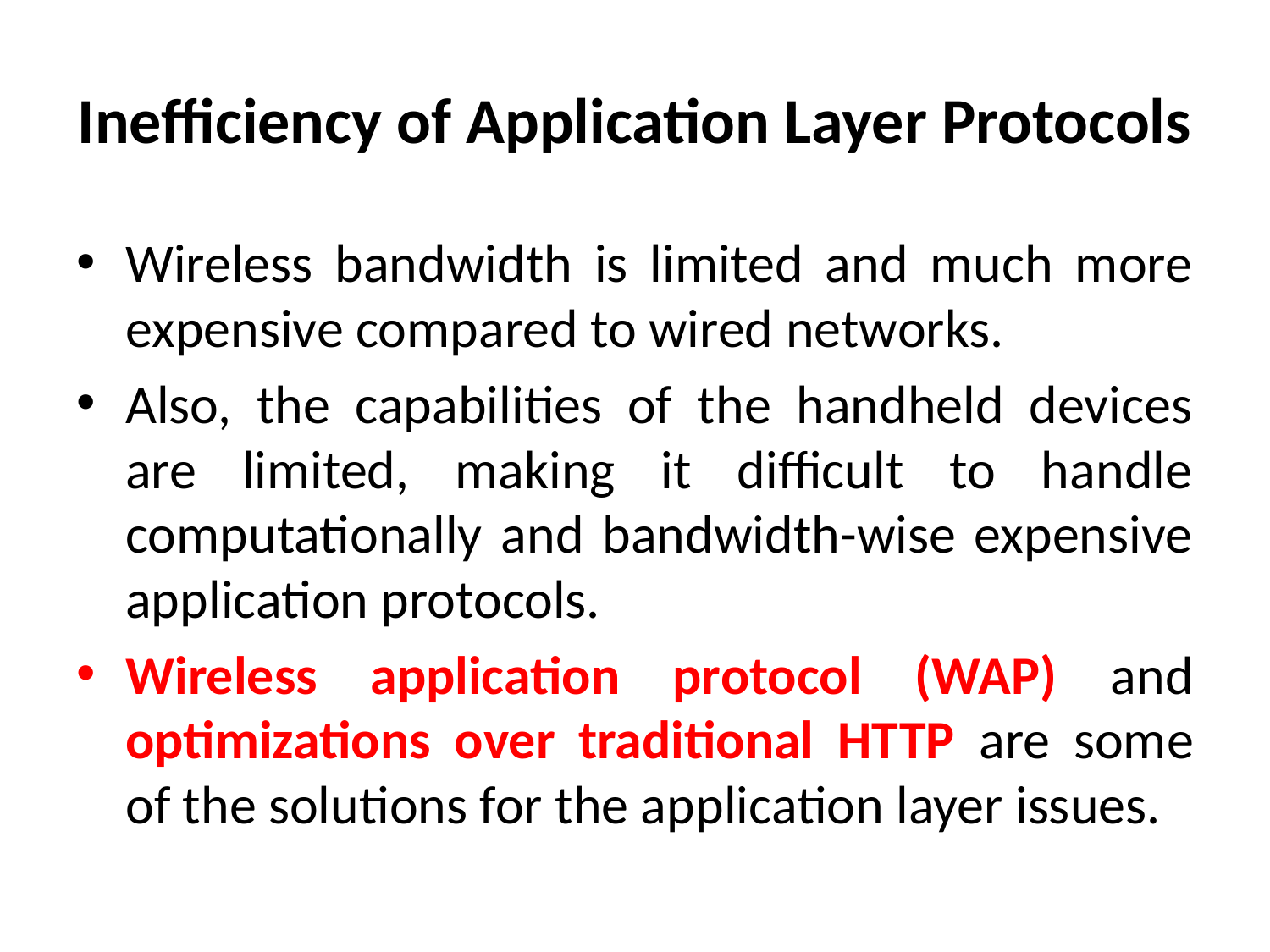

# Inefficiency of Application Layer Protocols
Wireless bandwidth is limited and much more expensive compared to wired networks.
Also, the capabilities of the handheld devices are limited, making it difficult to handle computationally and bandwidth-wise expensive application protocols.
Wireless application protocol (WAP) and optimizations over traditional HTTP are some of the solutions for the application layer issues.